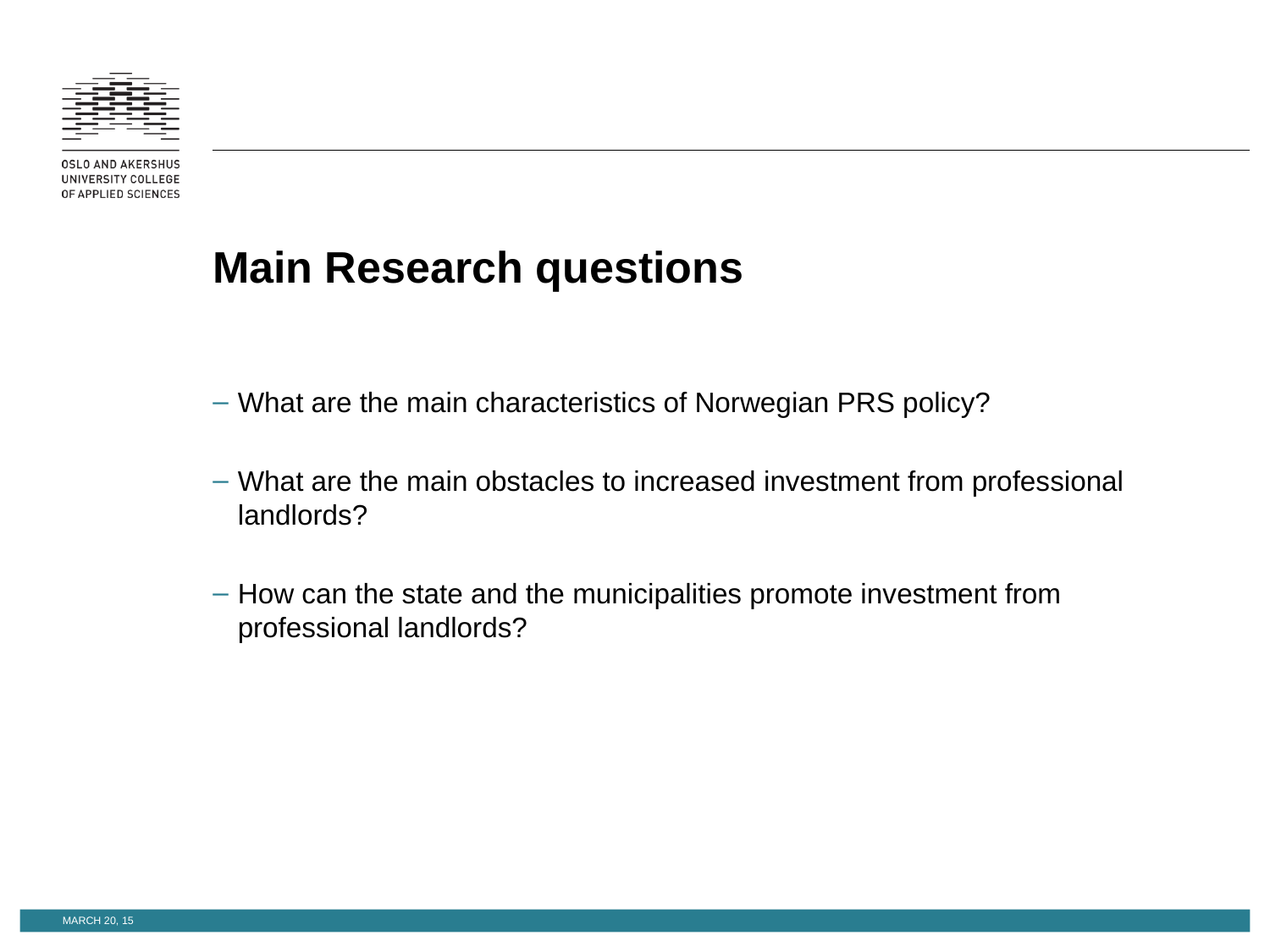

# Main Research questions
What are the main characteristics of Norwegian PRS policy?

What are the main obstacles to increased investment from professional landlords?

How can the state and the municipalities promote investment from professional landlords?
March 20, 15